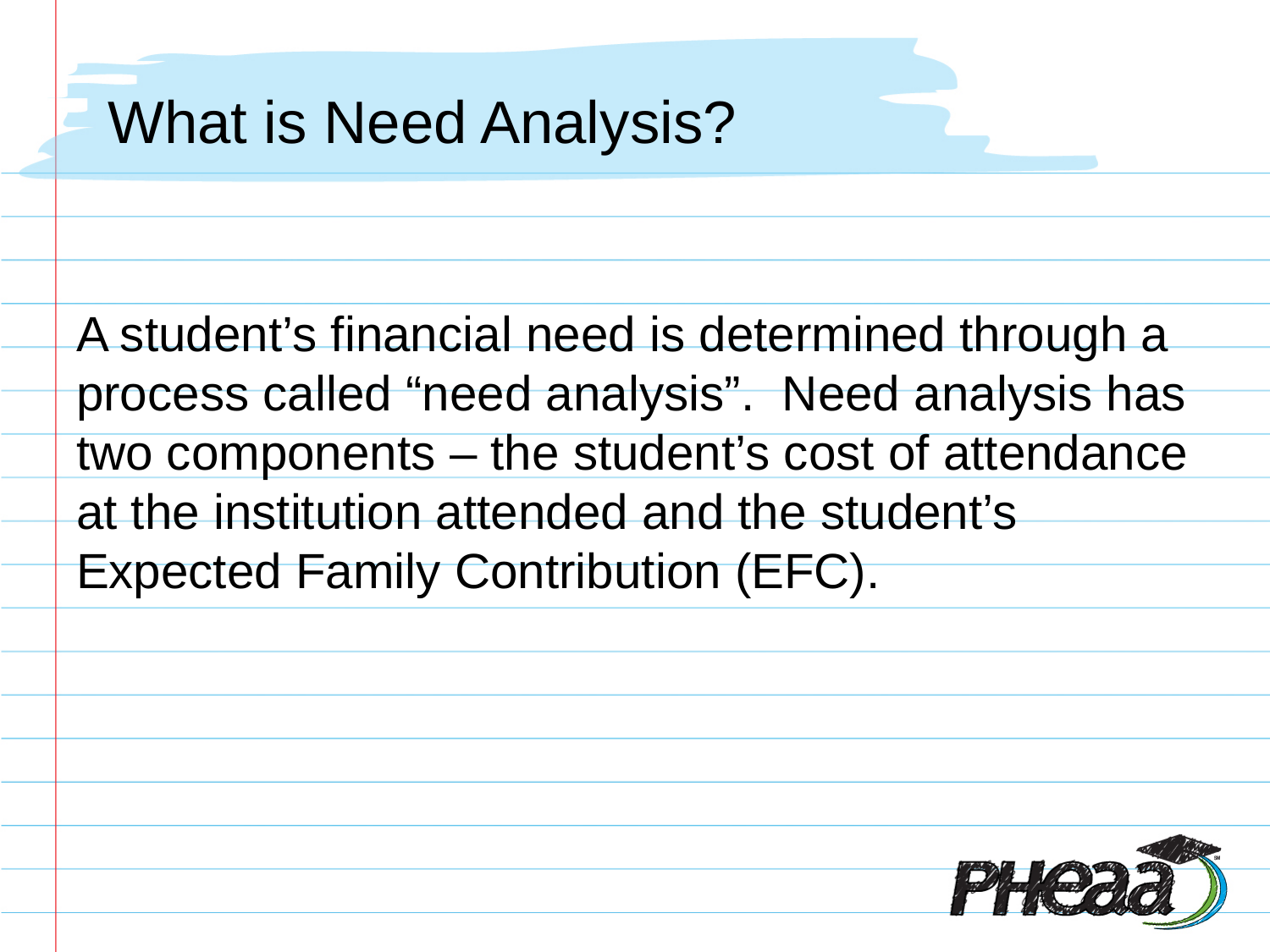

# What is Need Analysis?
A student’s financial need is determined through a process called “need analysis”.  Need analysis has two components – the student’s cost of attendance at the institution attended and the student’s Expected Family Contribution (EFC).